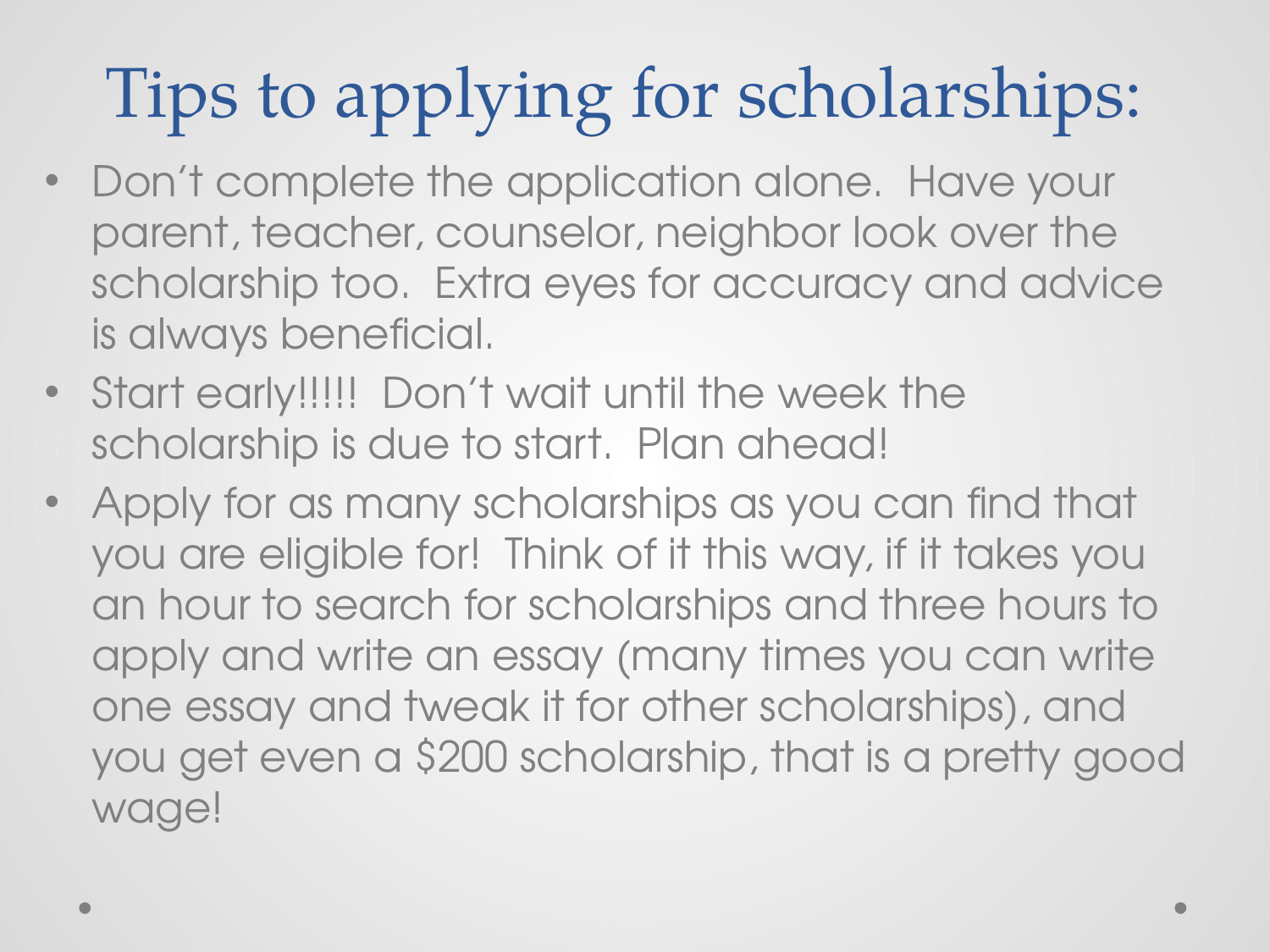

# Tips to applying for scholarships:
Don’t complete the application alone.  Have your parent, teacher, counselor, neighbor look over the scholarship too.  Extra eyes for accuracy and advice is always beneficial.
Start early!!!!!  Don’t wait until the week the scholarship is due to start.  Plan ahead!
Apply for as many scholarships as you can find that you are eligible for!  Think of it this way, if it takes you an hour to search for scholarships and three hours to apply and write an essay (many times you can write one essay and tweak it for other scholarships), and you get even a $200 scholarship, that is a pretty good wage!